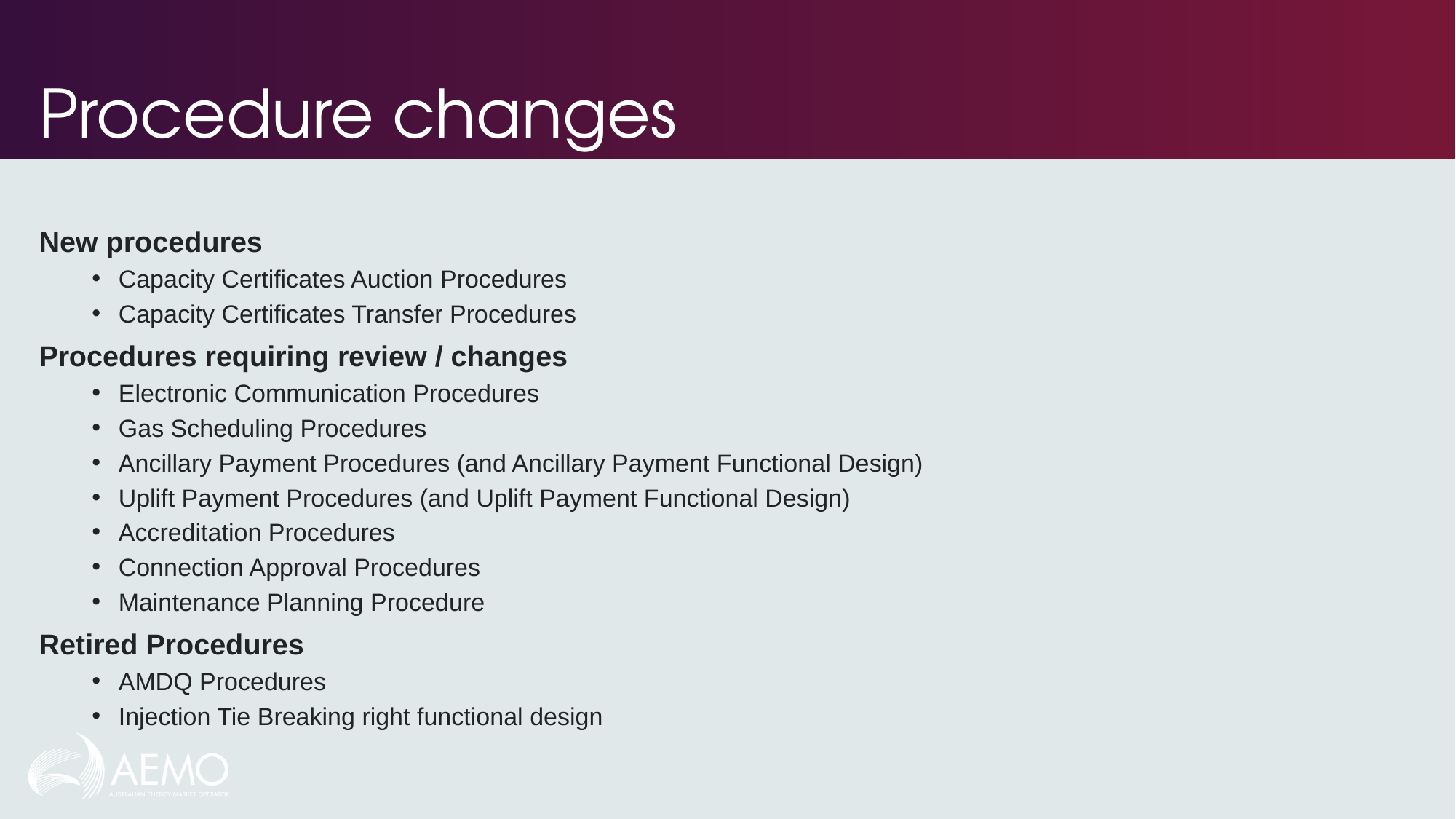

# Procedure changes
New procedures
Capacity Certificates Auction Procedures
Capacity Certificates Transfer Procedures
Procedures requiring review / changes
Electronic Communication Procedures
Gas Scheduling Procedures
Ancillary Payment Procedures (and Ancillary Payment Functional Design)
Uplift Payment Procedures (and Uplift Payment Functional Design)
Accreditation Procedures
Connection Approval Procedures
Maintenance Planning Procedure
Retired Procedures
AMDQ Procedures
Injection Tie Breaking right functional design